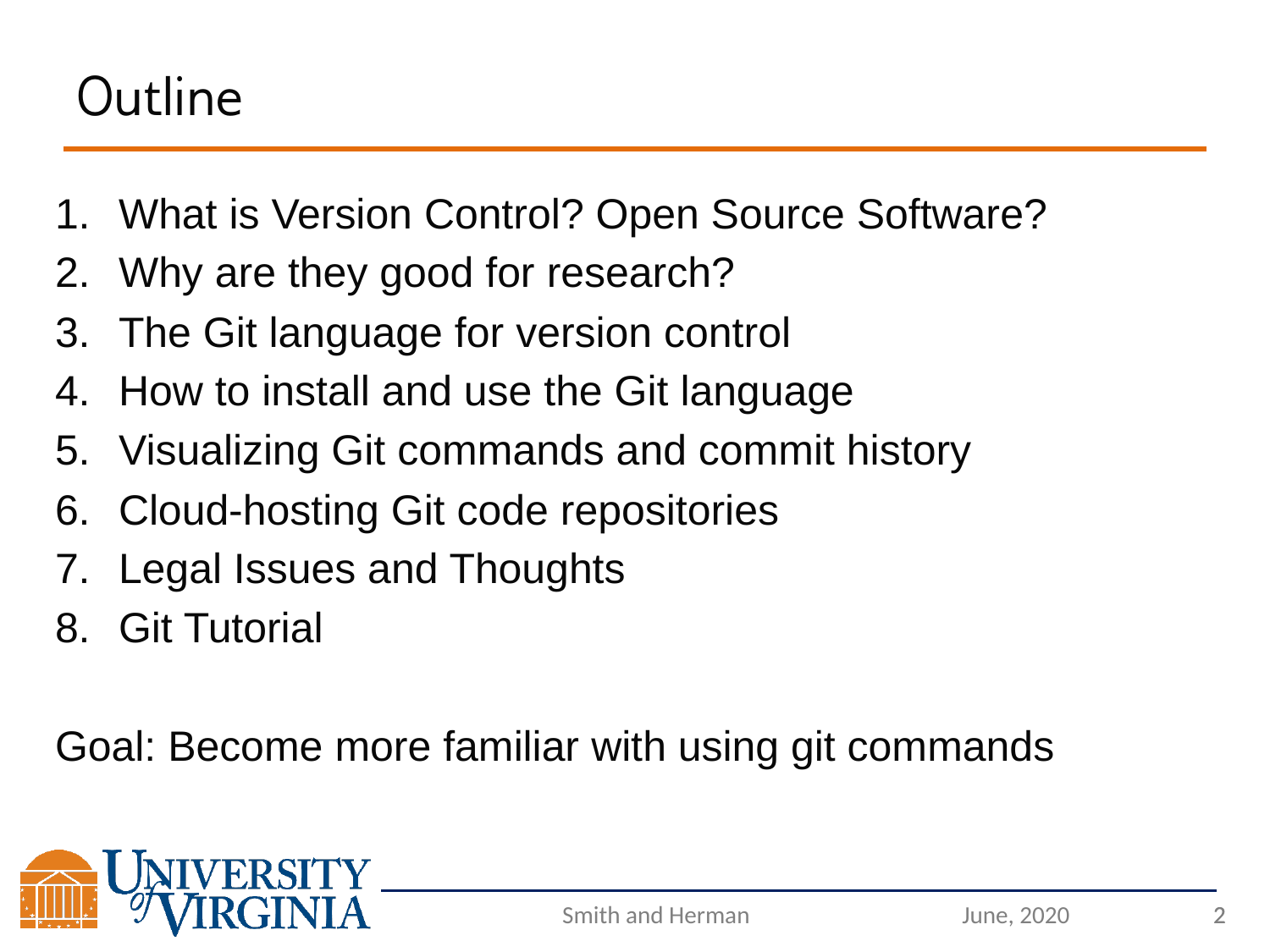

# Outline
What is Version Control? Open Source Software?
Why are they good for research?
The Git language for version control
How to install and use the Git language
Visualizing Git commands and commit history
Cloud-hosting Git code repositories
Legal Issues and Thoughts
Git Tutorial

Goal: Become more familiar with using git commands